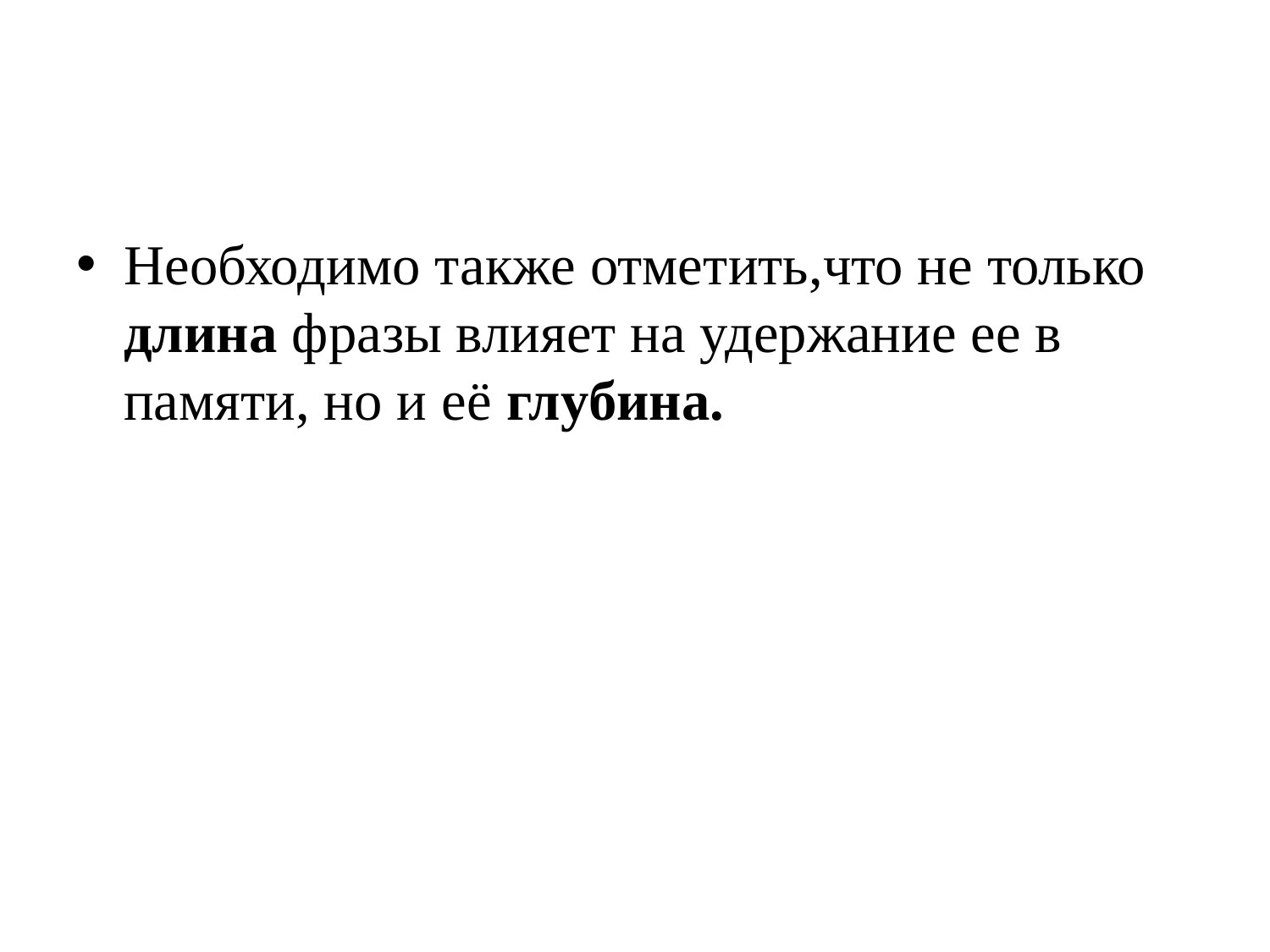

#
Необходимо также отметить,что не только длина фразы влияет на удержание ее в памяти, но и её глубина.